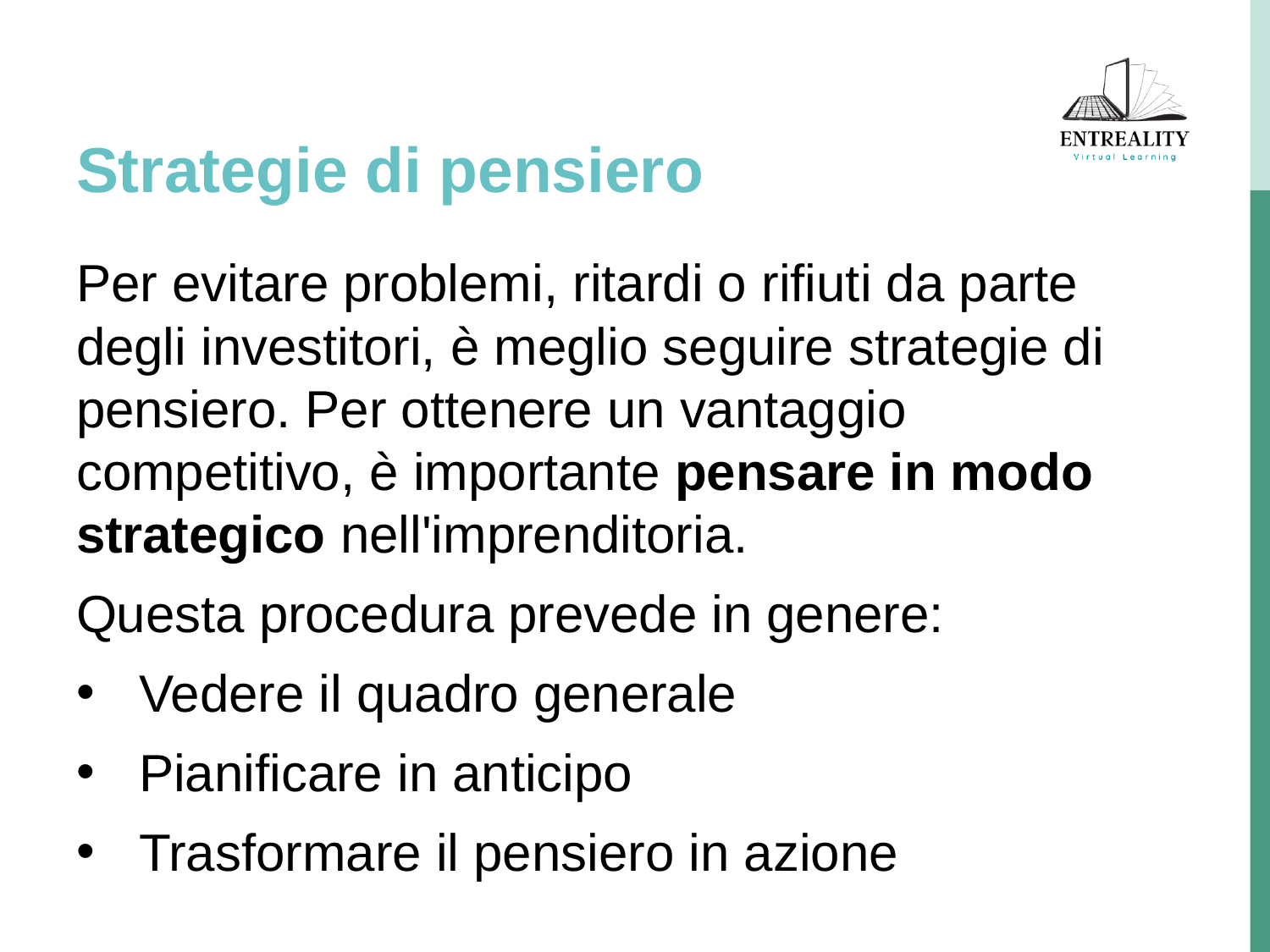

# Strategie di pensiero
Per evitare problemi, ritardi o rifiuti da parte degli investitori, è meglio seguire strategie di pensiero. Per ottenere un vantaggio competitivo, è importante pensare in modo strategico nell'imprenditoria.
Questa procedura prevede in genere:
Vedere il quadro generale
Pianificare in anticipo
Trasformare il pensiero in azione